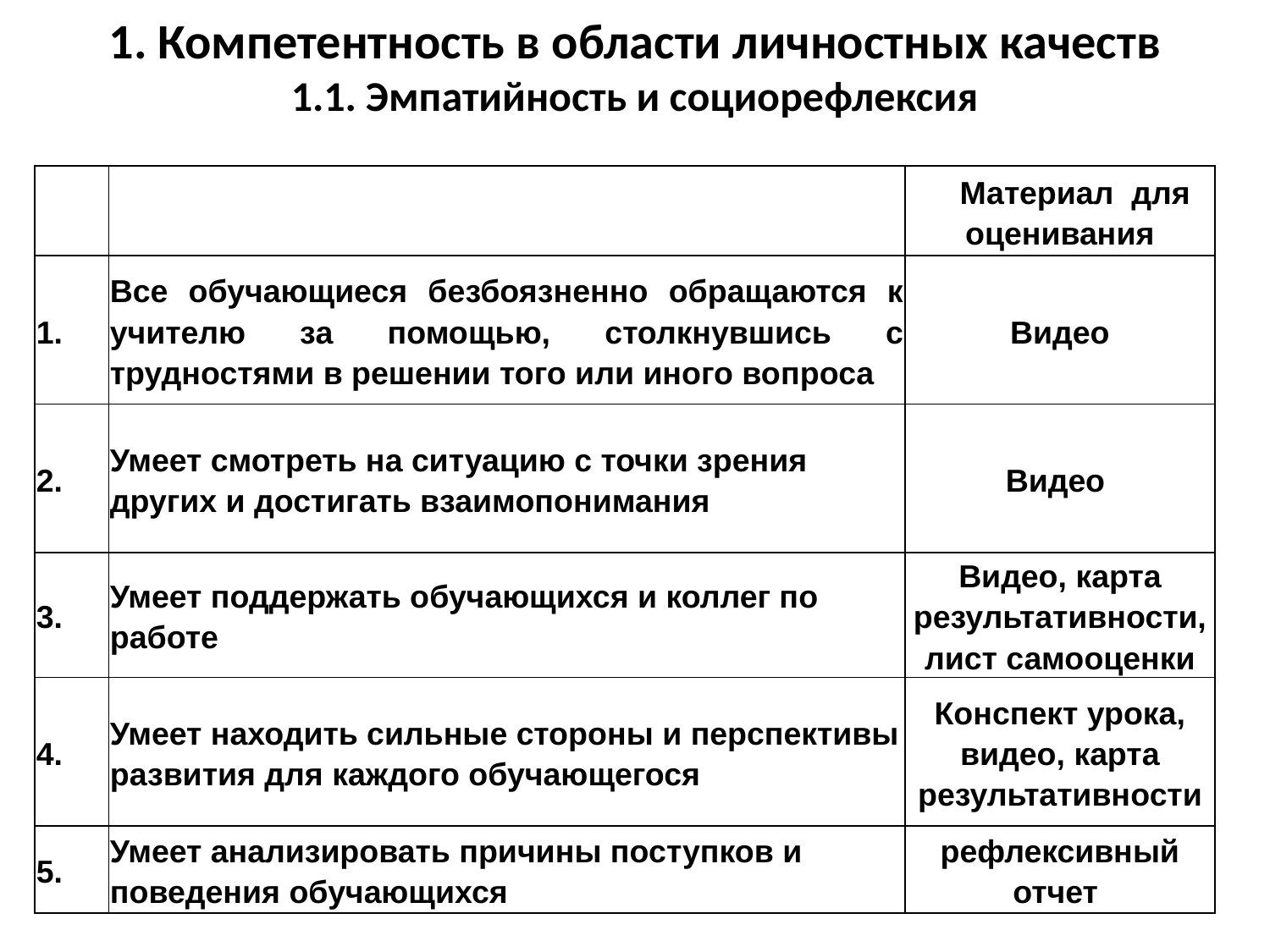

1. Компетентность в области личностных качеств
1.1. Эмпатийность и социорефлексия
|  |  | Материал для оценивания |
| --- | --- | --- |
| 1. | Все обучающиеся безбоязненно обращаются к учителю за помощью, столкнувшись с трудностями в решении того или иного вопроса | Видео |
| 2. | Умеет смотреть на ситуацию с точки зрения других и достигать взаимопонимания | Видео |
| 3. | Умеет поддержать обучающихся и коллег по работе | Видео, карта результативности, лист самооценки |
| 4. | Умеет находить сильные стороны и перспективы развития для каждого обучающегося | Конспект урока, видео, карта результативности |
| 5. | Умеет анализировать причины поступков и поведения обучающихся | рефлексивный отчет |